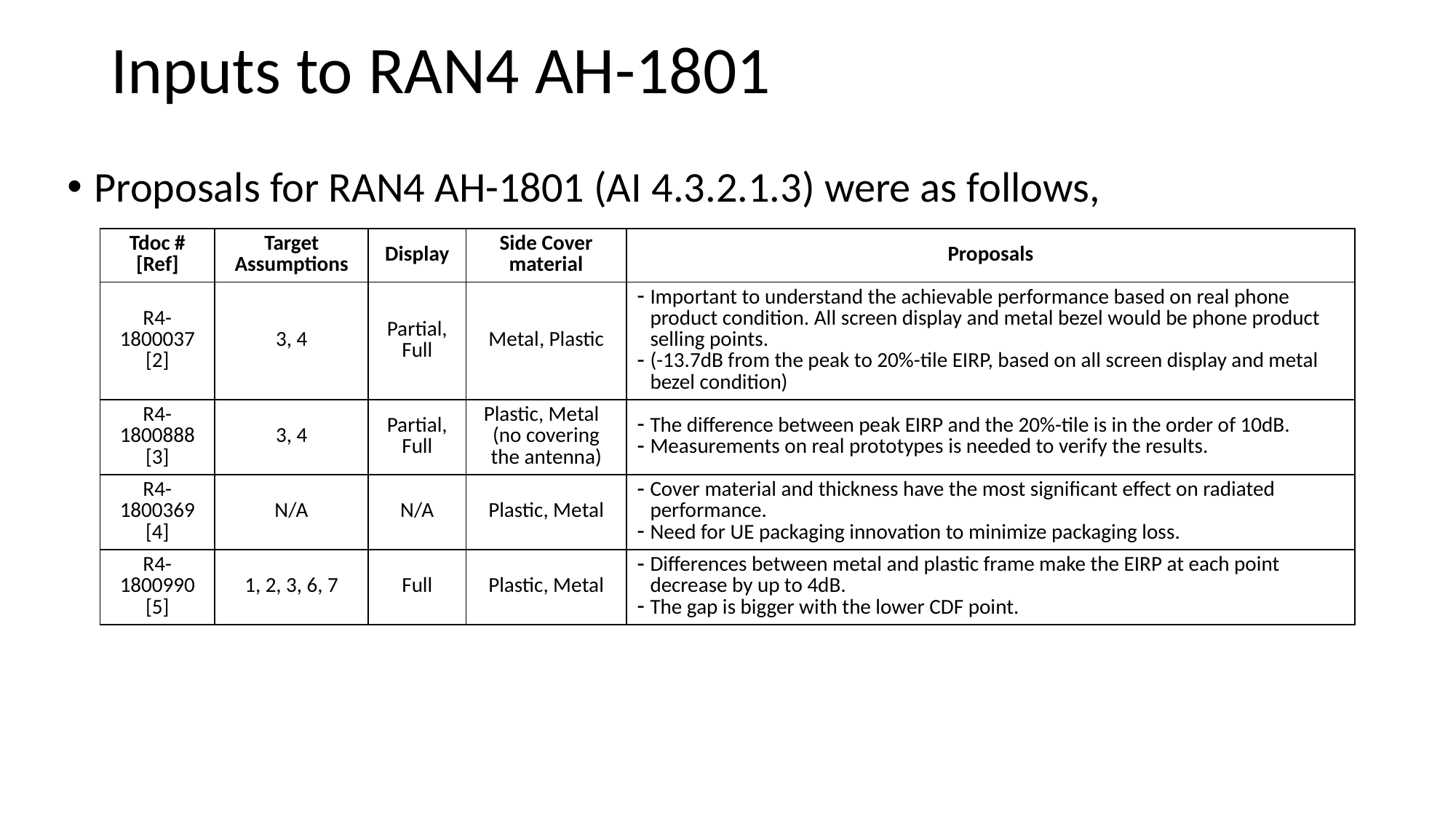

Inputs to RAN4 AH-1801
Proposals for RAN4 AH-1801 (AI 4.3.2.1.3) were as follows,

| Tdoc # [Ref] | Target Assumptions | Display | Side Cover material | Proposals |
| --- | --- | --- | --- | --- |
| R4-1800037 [2] | 3, 4 | Partial, Full | Metal, Plastic | Important to understand the achievable performance based on real phone product condition. All screen display and metal bezel would be phone product selling points. (-13.7dB from the peak to 20%-tile EIRP, based on all screen display and metal bezel condition) |
| R4-1800888 [3] | 3, 4 | Partial, Full | Plastic, Metal (no covering the antenna) | The difference between peak EIRP and the 20%-tile is in the order of 10dB. Measurements on real prototypes is needed to verify the results. |
| R4-1800369 [4] | N/A | N/A | Plastic, Metal | Cover material and thickness have the most significant effect on radiated performance. Need for UE packaging innovation to minimize packaging loss. |
| R4-1800990 [5] | 1, 2, 3, 6, 7 | Full | Plastic, Metal | Differences between metal and plastic frame make the EIRP at each point decrease by up to 4dB. The gap is bigger with the lower CDF point. |